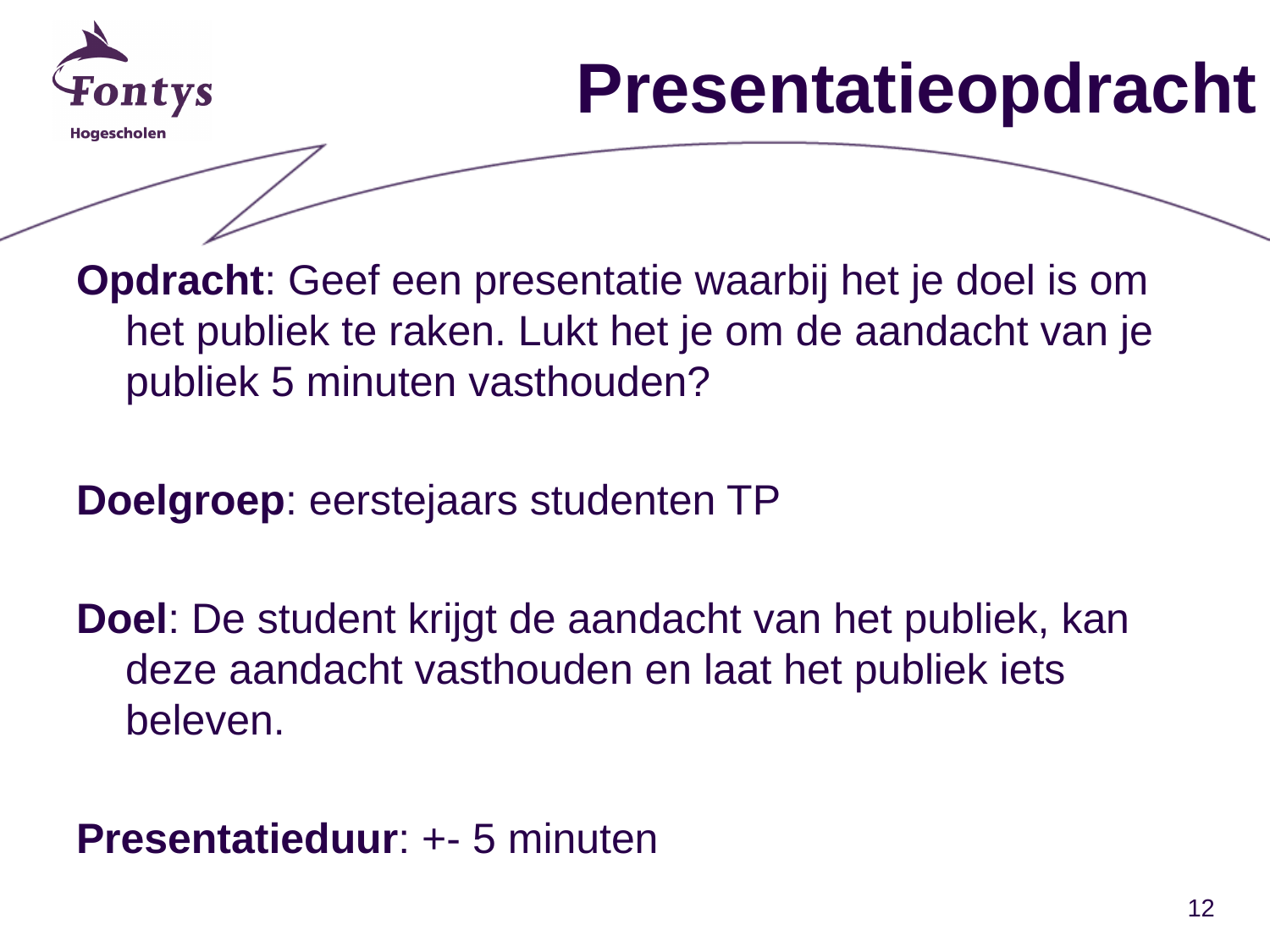

# Presentatieopdracht
Opdracht: Geef een presentatie waarbij het je doel is om het publiek te raken. Lukt het je om de aandacht van je publiek 5 minuten vasthouden?

Doelgroep: eerstejaars studenten TP

Doel: De student krijgt de aandacht van het publiek, kan deze aandacht vasthouden en laat het publiek iets beleven.

Presentatieduur: +- 5 minuten